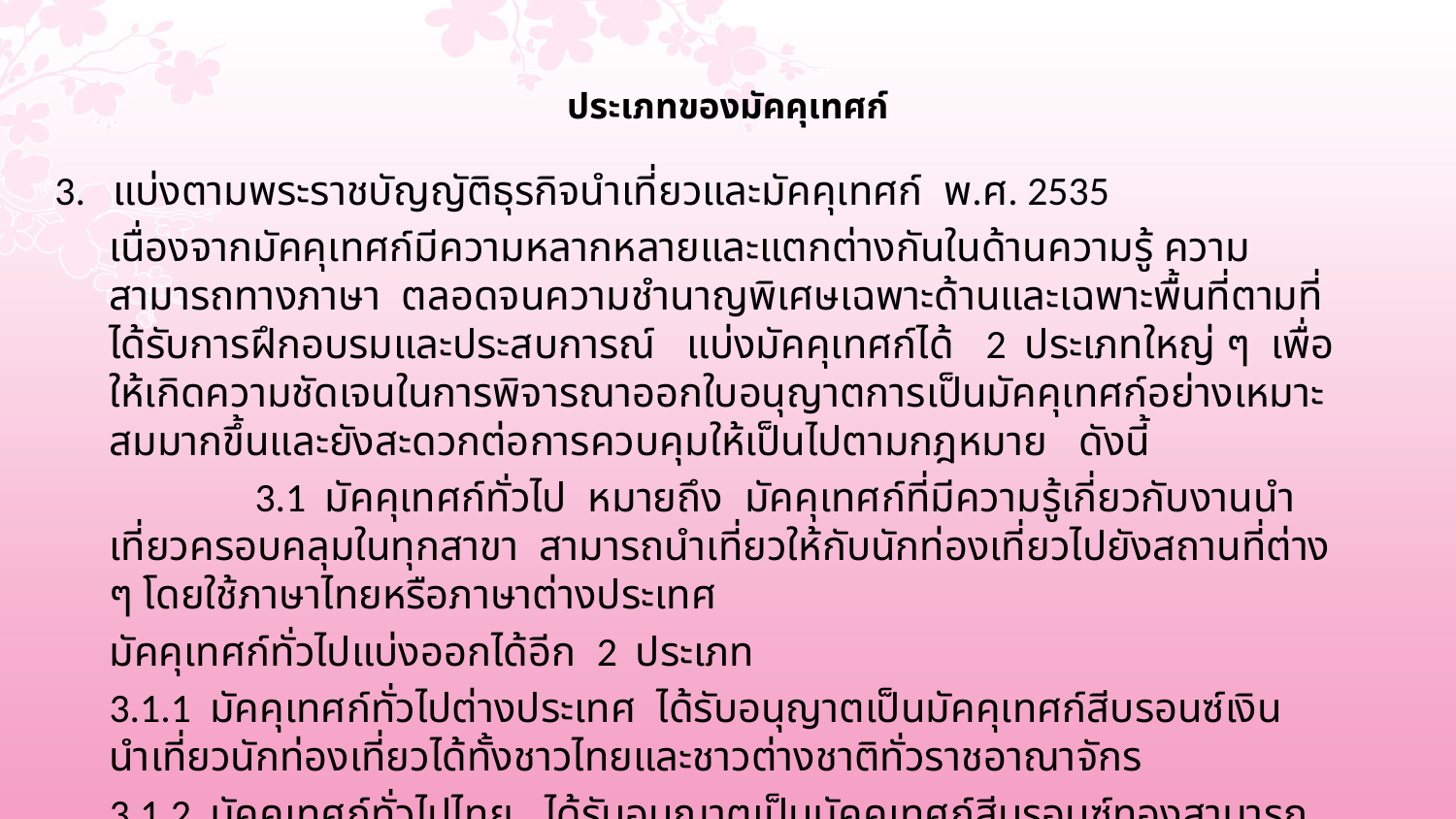

# ประเภทของมัคคุเทศก์
3.   แบ่งตามพระราชบัญญัติธุรกิจนำเที่ยวและมัคคุเทศก์  พ.ศ. 2535
	เนื่องจากมัคคุเทศก์มีความหลากหลายและแตกต่างกันในด้านความรู้ ความสามารถทางภาษา  ตลอดจนความชำนาญพิเศษเฉพาะด้านและเฉพาะพื้นที่ตามที่ได้รับการฝึกอบรมและประสบการณ์   แบ่งมัคคุเทศก์ได้   2  ประเภทใหญ่ ๆ  เพื่อให้เกิดความชัดเจนในการพิจารณาออกใบอนุญาตการเป็นมัคคุเทศก์อย่างเหมาะสมมากขึ้นและยังสะดวกต่อการควบคุมให้เป็นไปตามกฎหมาย   ดังนี้
		3.1  มัคคุเทศก์ทั่วไป  หมายถึง  มัคคุเทศก์ที่มีความรู้เกี่ยวกับงานนำเที่ยวครอบคลุมในทุกสาขา  สามารถนำเที่ยวให้กับนักท่องเที่ยวไปยังสถานที่ต่าง ๆ โดยใช้ภาษาไทยหรือภาษาต่างประเทศ
	มัคคุเทศก์ทั่วไปแบ่งออกได้อีก  2  ประเภท
	3.1.1  มัคคุเทศก์ทั่วไปต่างประเทศ  ได้รับอนุญาตเป็นมัคคุเทศก์สีบรอนซ์เงิน  นำเที่ยวนักท่องเที่ยวได้ทั้งชาวไทยและชาวต่างชาติทั่วราชอาณาจักร
	3.1.2  มัคคุเทศก์ทั่วไปไทย   ได้รับอนุญาตเป็นมัคคุเทศก์สีบรอนซ์ทองสามารถนำเที่ยวได้เฉพาะนักท่องเที่ยวชาวไทยได้ทั่วราชอาณาจักร